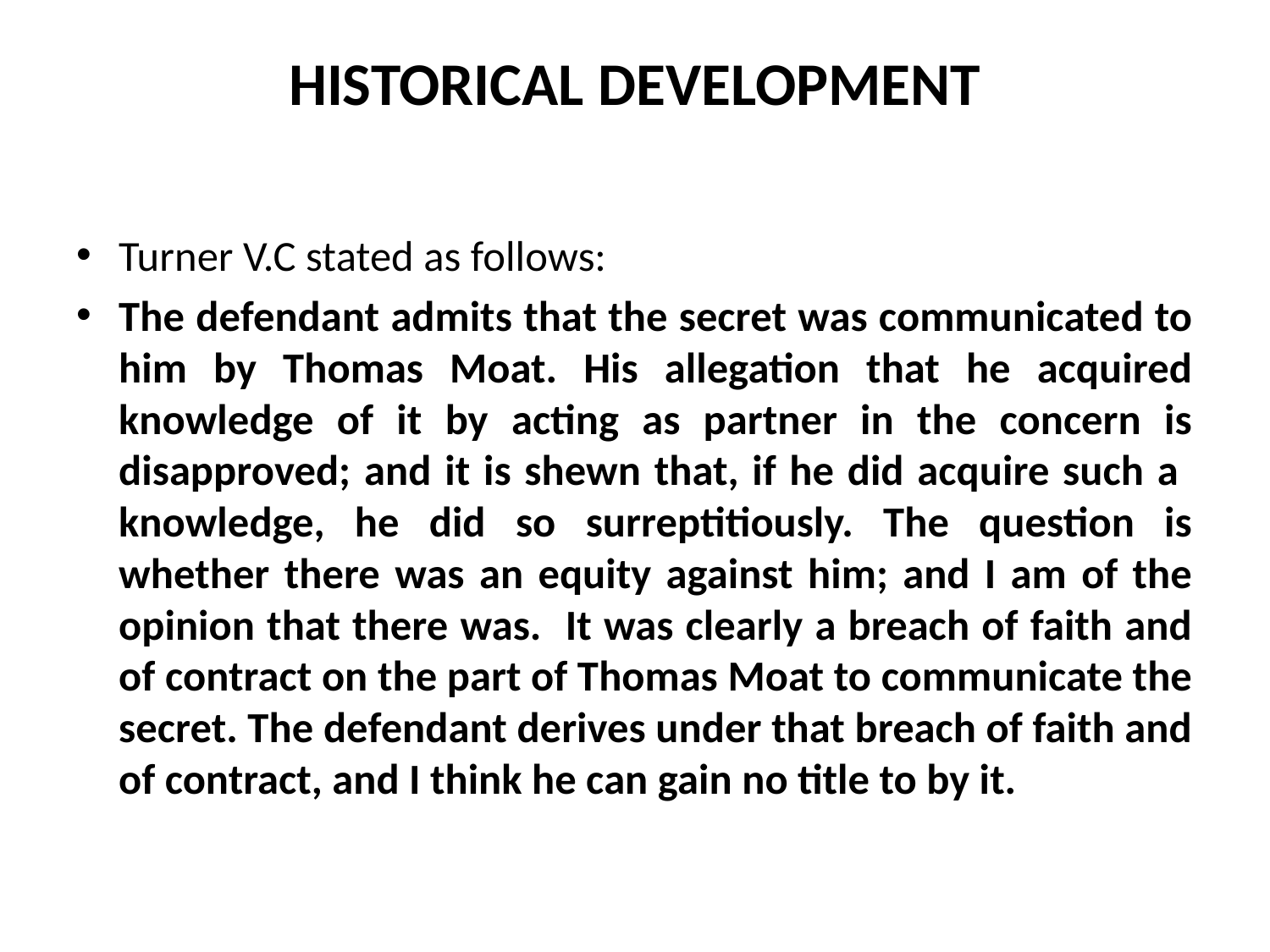

# HISTORICAL DEVELOPMENT
Turner V.C stated as follows:
The defendant admits that the secret was communicated to him by Thomas Moat. His allegation that he acquired knowledge of it by acting as partner in the concern is disapproved; and it is shewn that, if he did acquire such a  knowledge, he did so surreptitiously. The question is whether there was an equity against him; and I am of the opinion that there was.  It was clearly a breach of faith and of contract on the part of Thomas Moat to communicate the secret. The defendant derives under that breach of faith and of contract, and I think he can gain no title to by it.